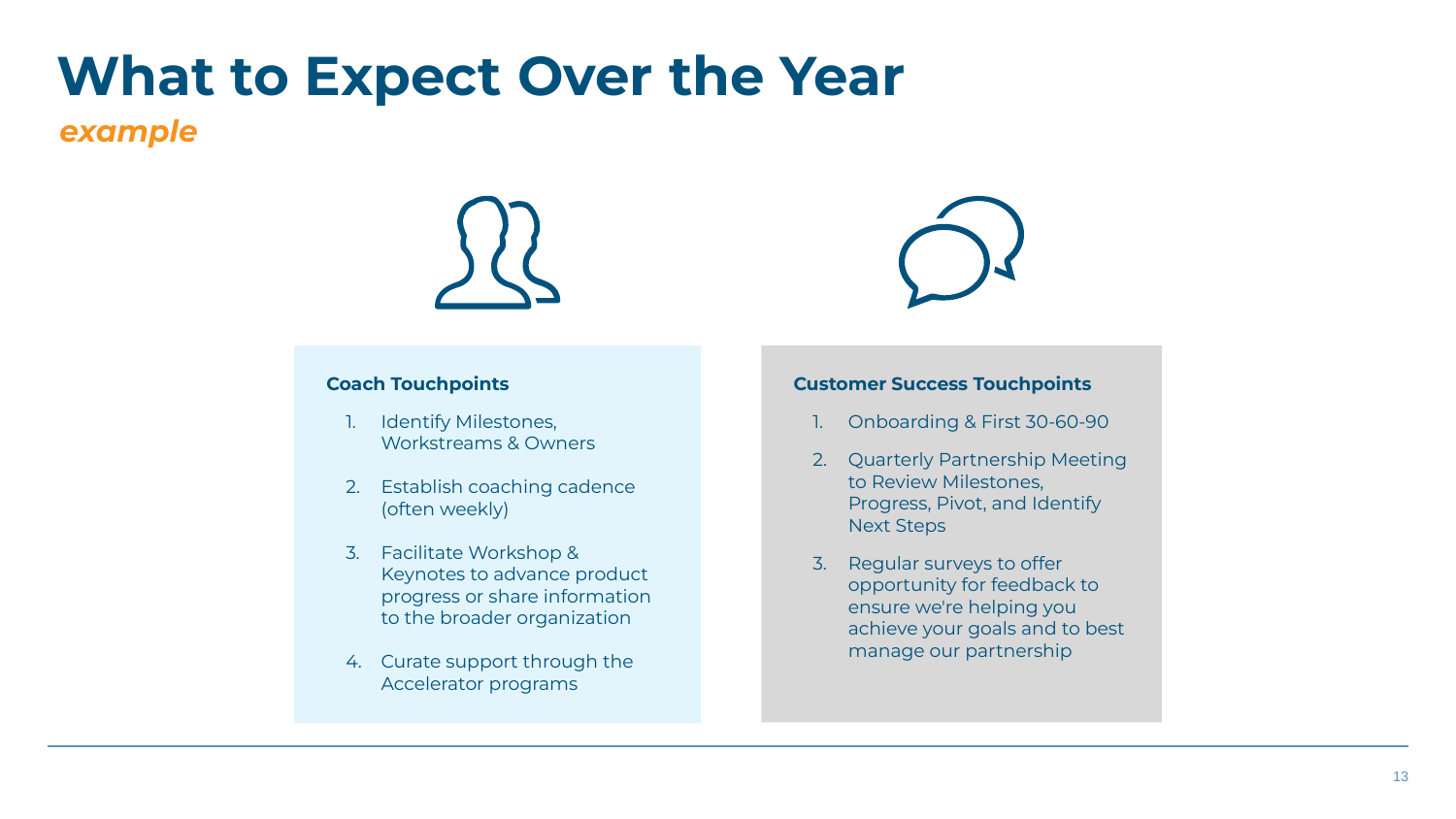

What to Expect Over the Year
example

Customer Success Touchpoints
Onboarding & First 30-60-90
Quarterly Partnership Meeting to Review Milestones, Progress, Pivot, and Identify Next Steps
Regular surveys to offer opportunity for feedback to ensure we're helping you achieve your goals and to best manage our partnership
Coach Touchpoints
Identify Milestones, Workstreams & Owners
Establish coaching cadence (often weekly)
Facilitate Workshop & Keynotes to advance product progress or share information to the broader organization
Curate support through the Accelerator programs